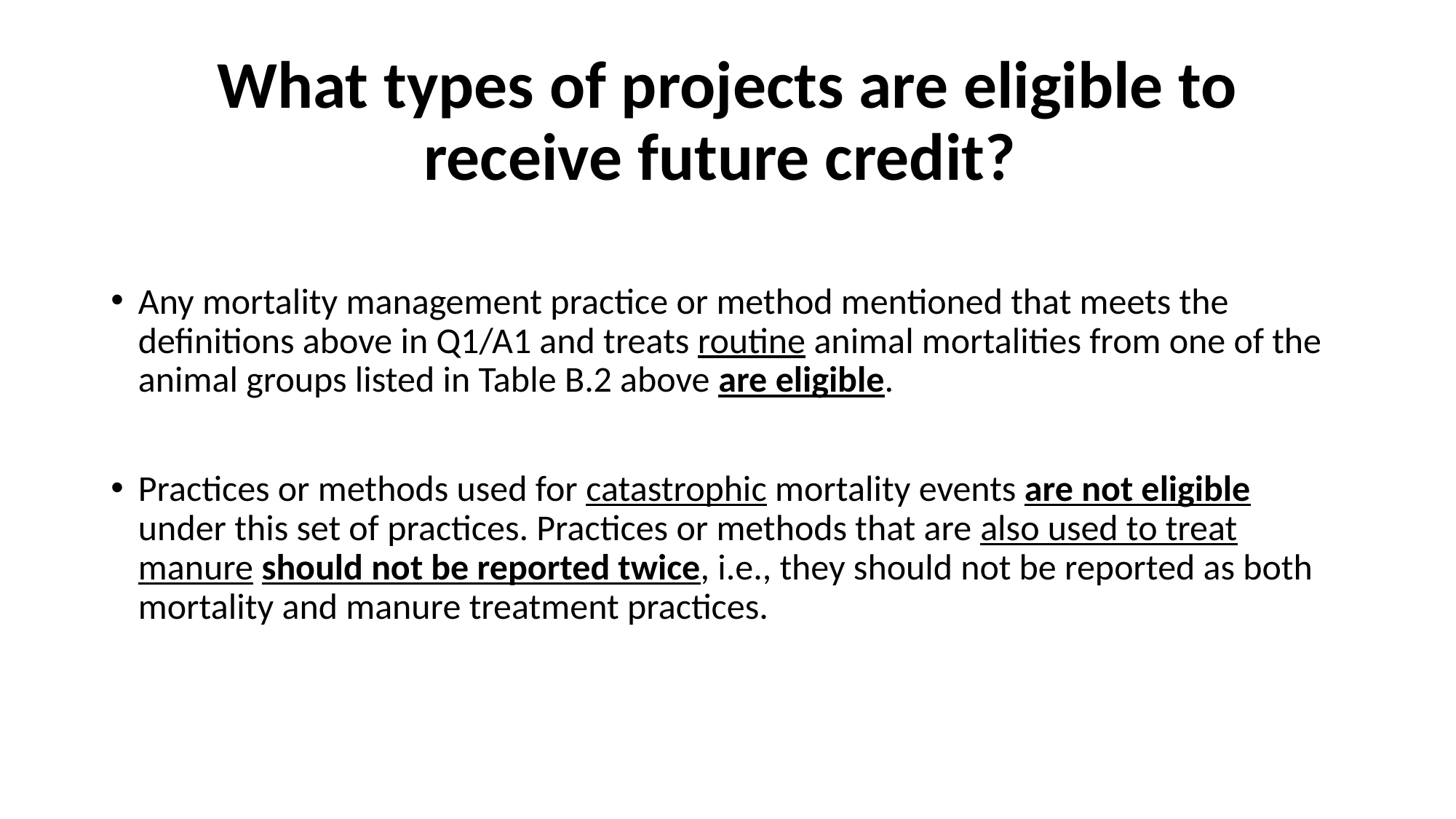

# What types of projects are eligible to receive future credit?

Any mortality management practice or method mentioned that meets the definitions above in Q1/A1 and treats routine animal mortalities from one of the animal groups listed in Table B.2 above are eligible.

Practices or methods used for catastrophic mortality events are not eligible under this set of practices. Practices or methods that are also used to treat manure should not be reported twice, i.e., they should not be reported as both mortality and manure treatment practices.